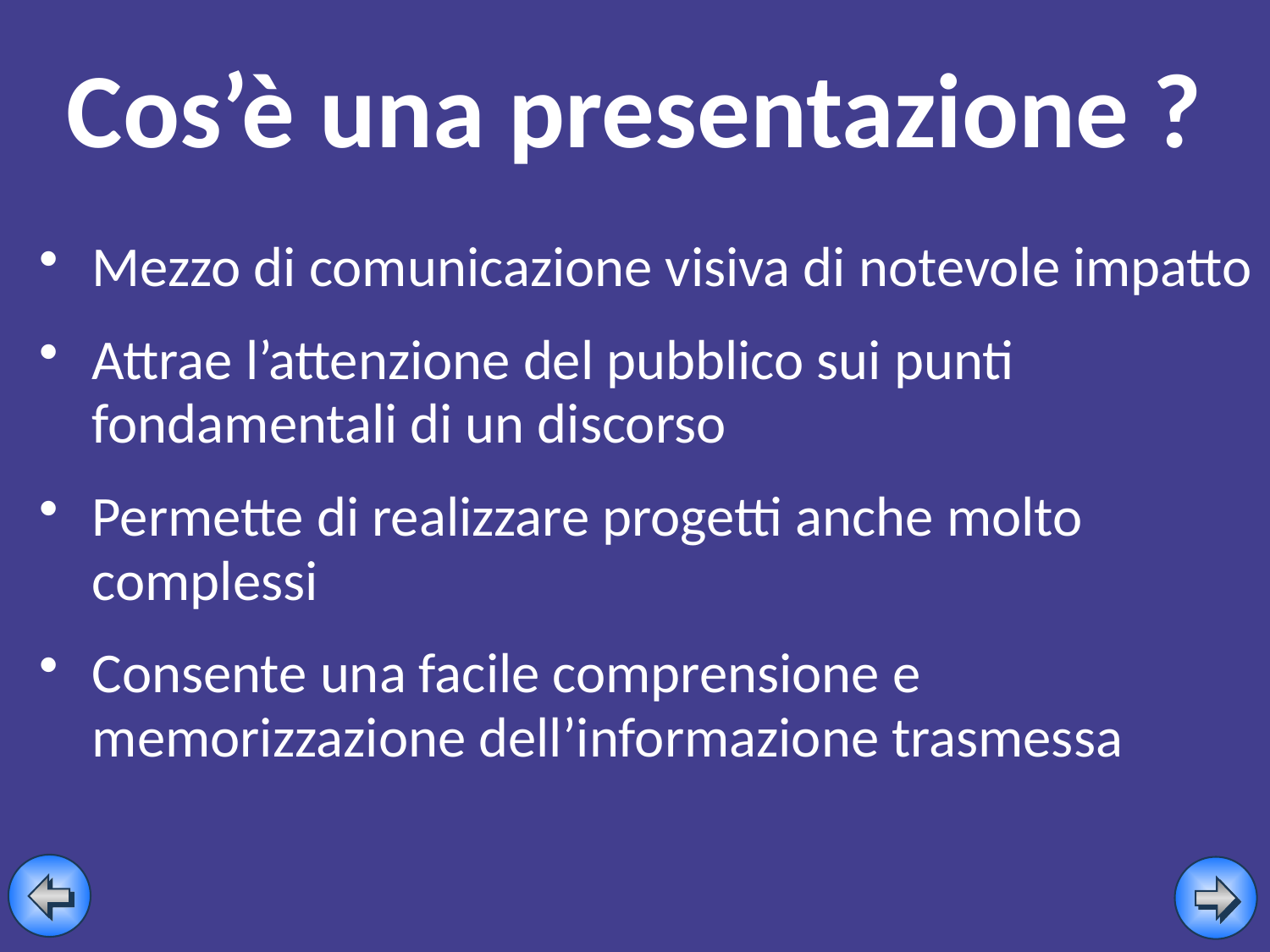

# Cos’è una presentazione ?
Mezzo di comunicazione visiva di notevole impatto
Attrae l’attenzione del pubblico sui punti fondamentali di un discorso
Permette di realizzare progetti anche molto complessi
Consente una facile comprensione e memorizzazione dell’informazione trasmessa